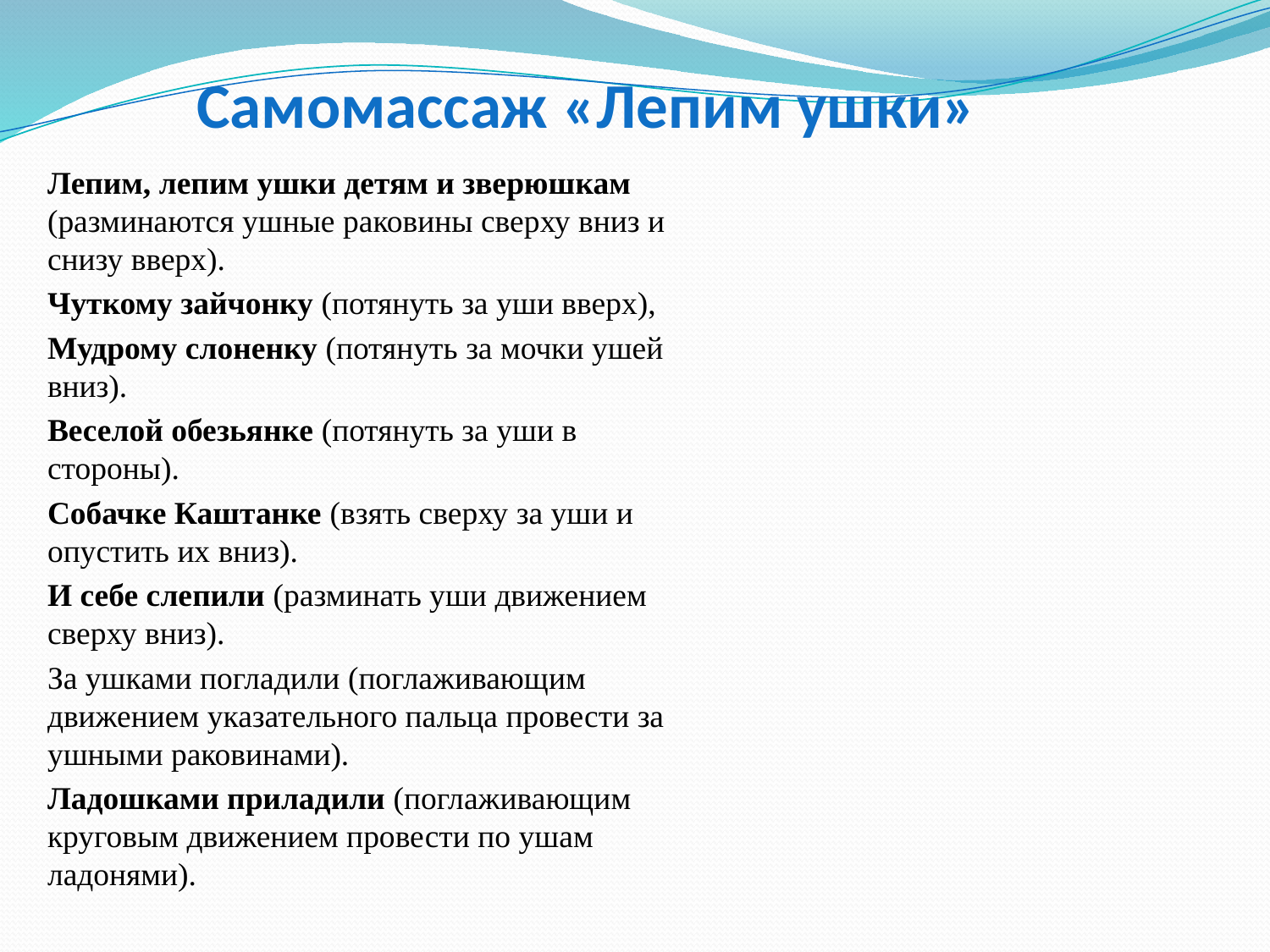

# Самомассаж «Лепим ушки»
Лепим, лепим ушки детям и зверюшкам (разминаются ушные раковины сверху вниз и снизу вверх).
Чуткому зайчонку (потянуть за уши вверх),
Мудрому слоненку (потянуть за мочки ушей вниз).
Веселой обезьянке (потянуть за уши в стороны).
Собачке Каштанке (взять сверху за уши и опустить их вниз).
И себе слепили (разминать уши движением сверху вниз).
За ушками погладили (поглаживающим движением указательного пальца провести за ушными раковинами).
Ладошками приладили (поглаживающим круговым движением провести по ушам ладонями).